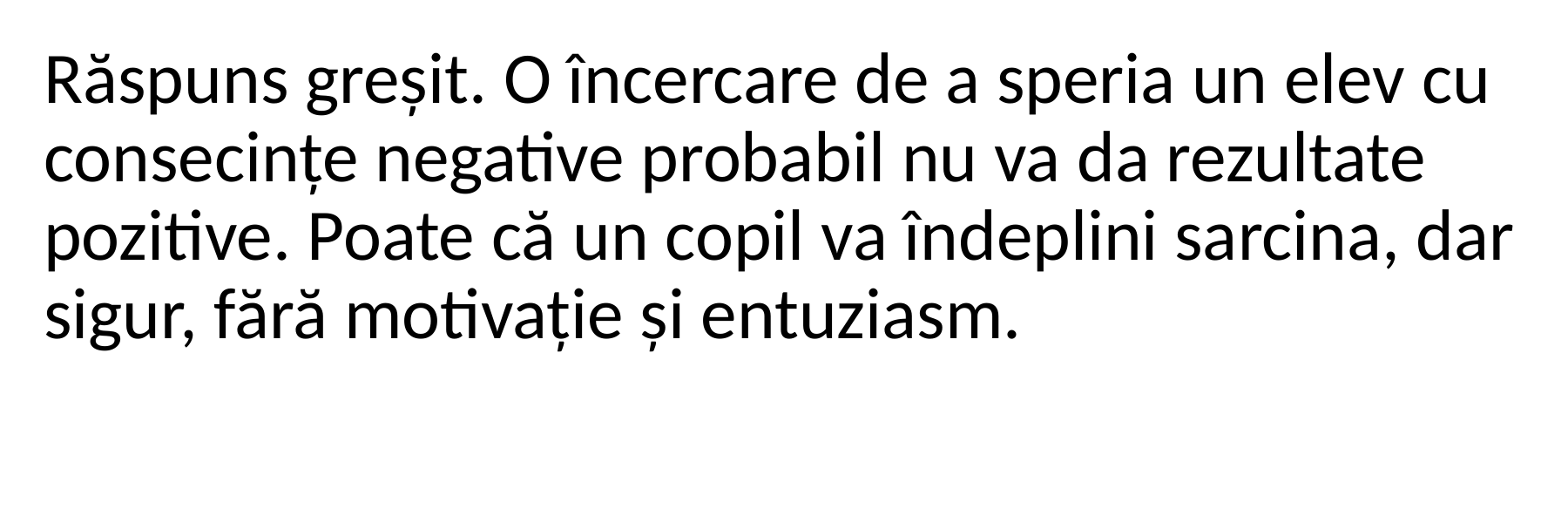

Răspuns greșit. O încercare de a speria un elev cu consecințe negative probabil nu va da rezultate pozitive. Poate că un copil va îndeplini sarcina, dar sigur, fără motivație și entuziasm.